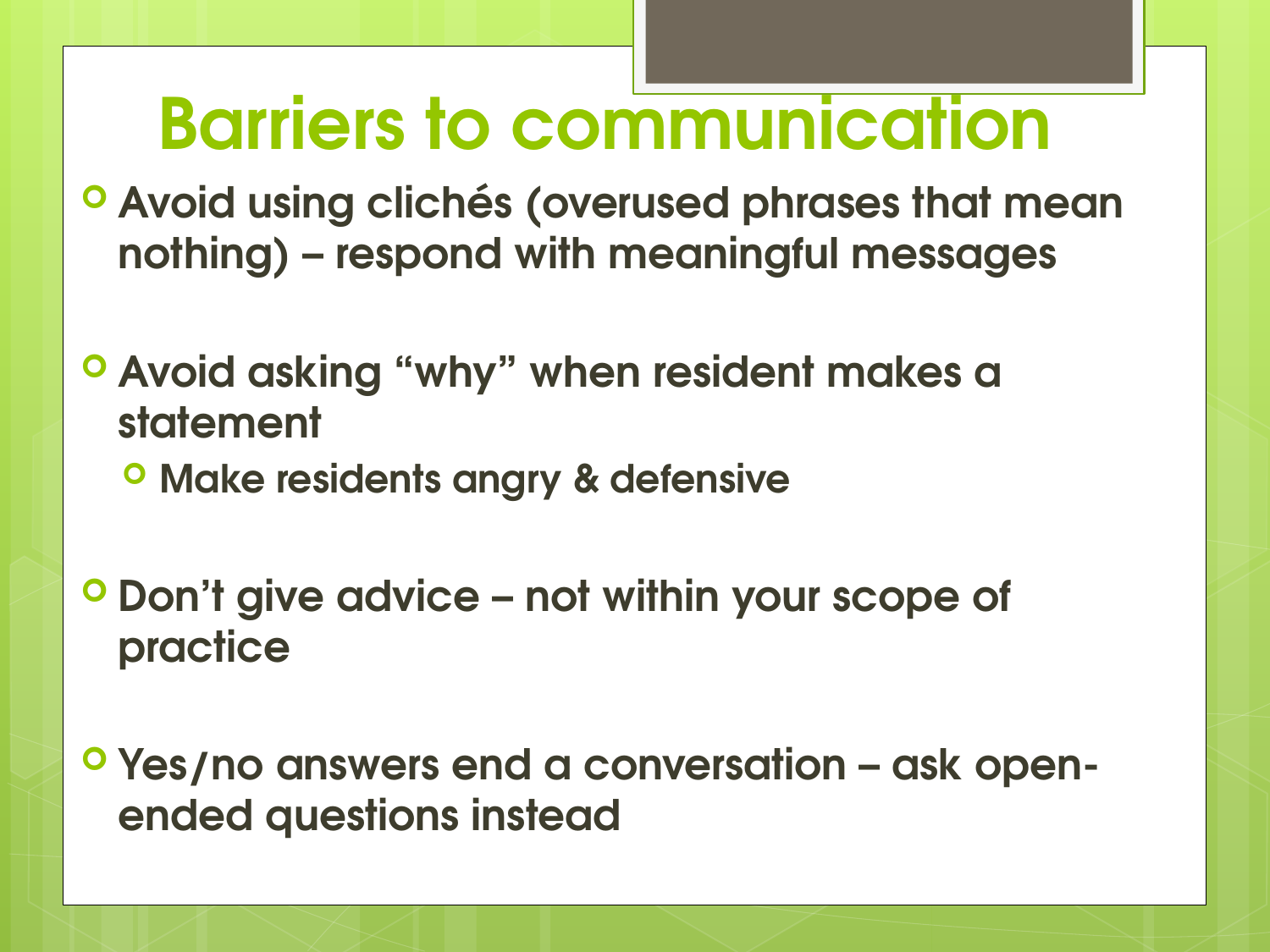

# Barriers to communication
Avoid using clichés (overused phrases that mean nothing) – respond with meaningful messages

Avoid asking “why” when resident makes a statement
Make residents angry & defensive

Don’t give advice – not within your scope of practice

Yes/no answers end a conversation – ask open-ended questions instead